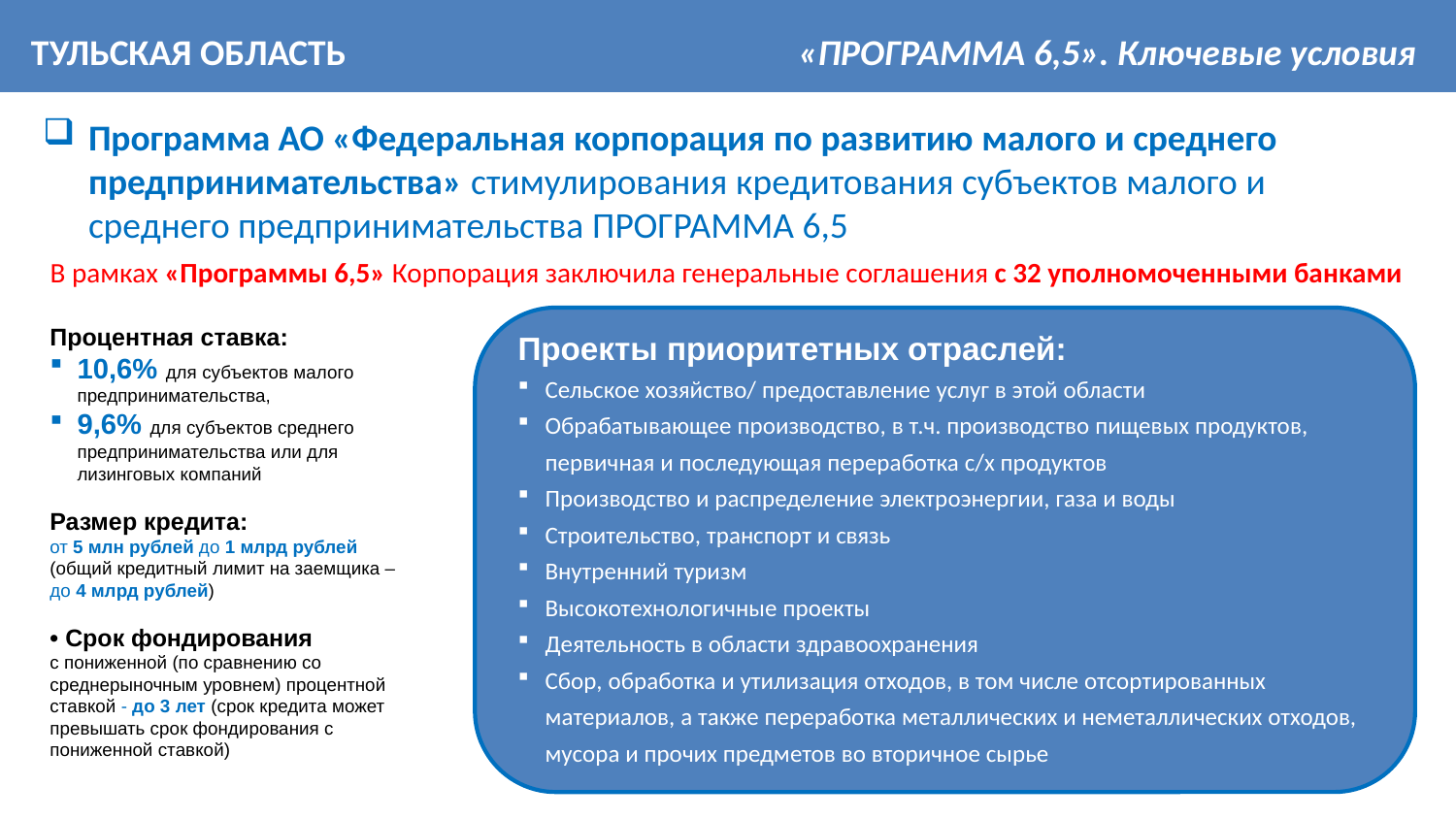

ТУЛЬСКАЯ ОБЛАСТЬ
«ПРОГРАММА 6,5». Ключевые условия
Программа АО «Федеральная корпорация по развитию малого и среднего предпринимательства» стимулирования кредитования субъектов малого и среднего предпринимательства ПРОГРАММА 6,5
В рамках «Программы 6,5» Корпорация заключила генеральные соглашения с 32 уполномоченными банками

Процентная ставка:
10,6% для субъектов малого предпринимательства,
9,6% для субъектов среднего предпринимательства или для лизинговых компаний

Размер кредита:
от 5 млн рублей до 1 млрд рублей (общий кредитный лимит на заемщика – до 4 млрд рублей)

• Срок фондирования
с пониженной (по сравнению со среднерыночным уровнем) процентной ставкой - до 3 лет (срок кредита может превышать срок фондирования с пониженной ставкой)

Проекты приоритетных отраслей:
Сельское хозяйство/ предоставление услуг в этой области
Обрабатывающее производство, в т.ч. производство пищевых продуктов, первичная и последующая переработка с/х продуктов
Производство и распределение электроэнергии, газа и воды
Строительство, транспорт и связь
Внутренний туризм
Высокотехнологичные проекты
Деятельность в области здравоохранения
Сбор, обработка и утилизация отходов, в том числе отсортированных материалов, а также переработка металлических и неметаллических отходов, мусора и прочих предметов во вторичное сырье